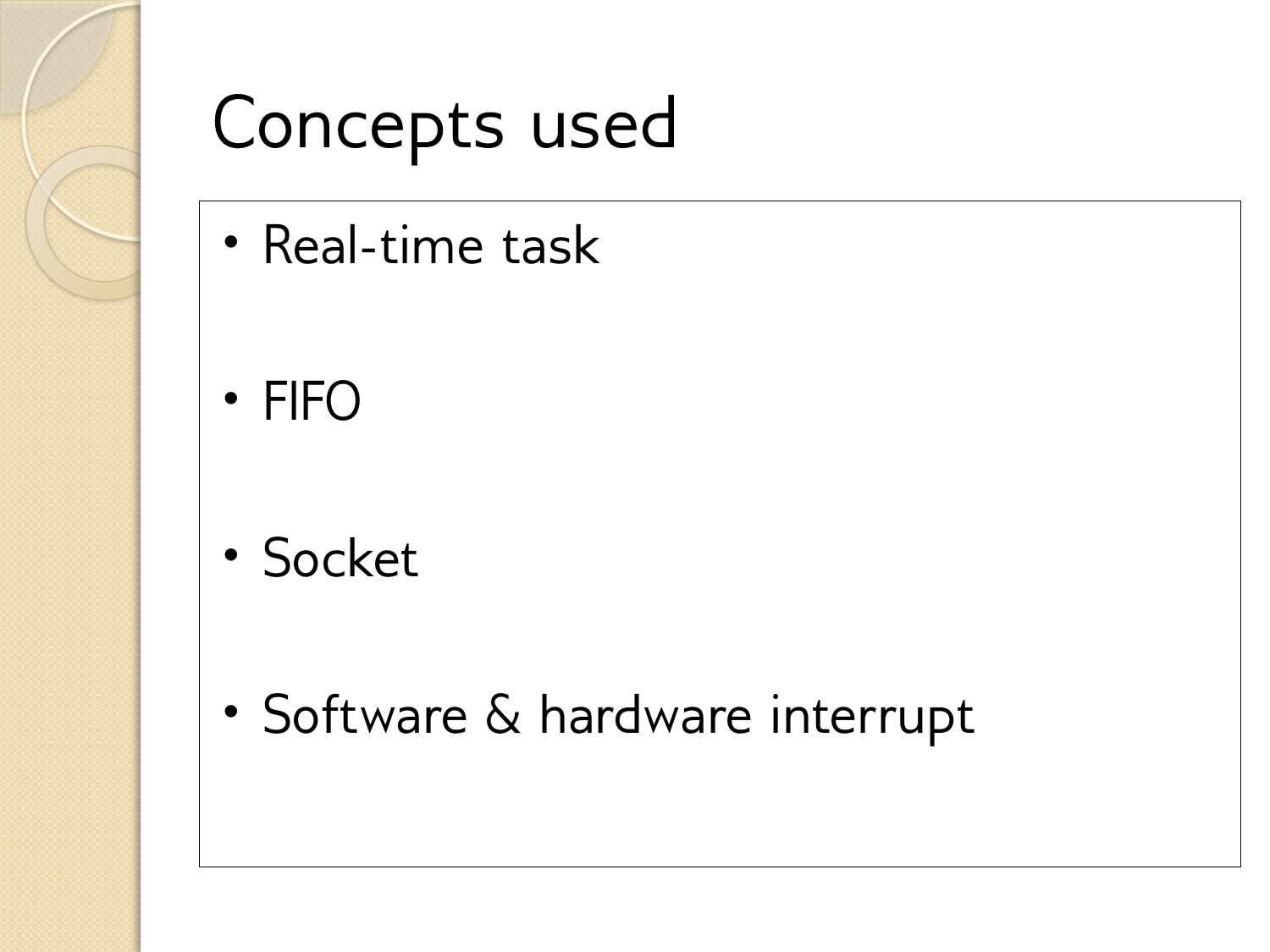

# Concepts used
Real-time task

FIFO

Socket

Software & hardware interrupt